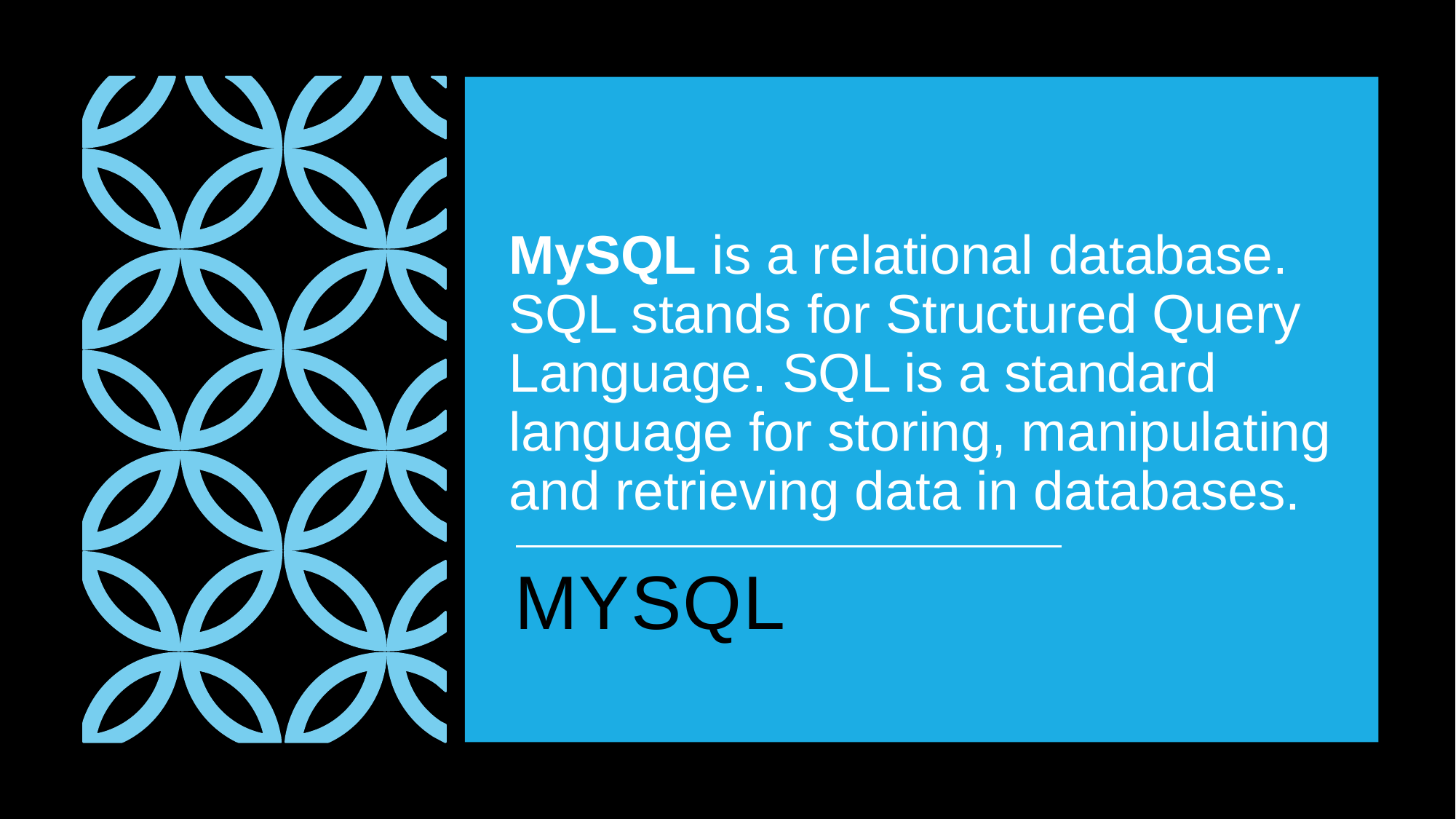

MySQL is a relational database. SQL stands for Structured Query Language. SQL is a standard language for storing, manipulating and retrieving data in databases.

# MYSQL